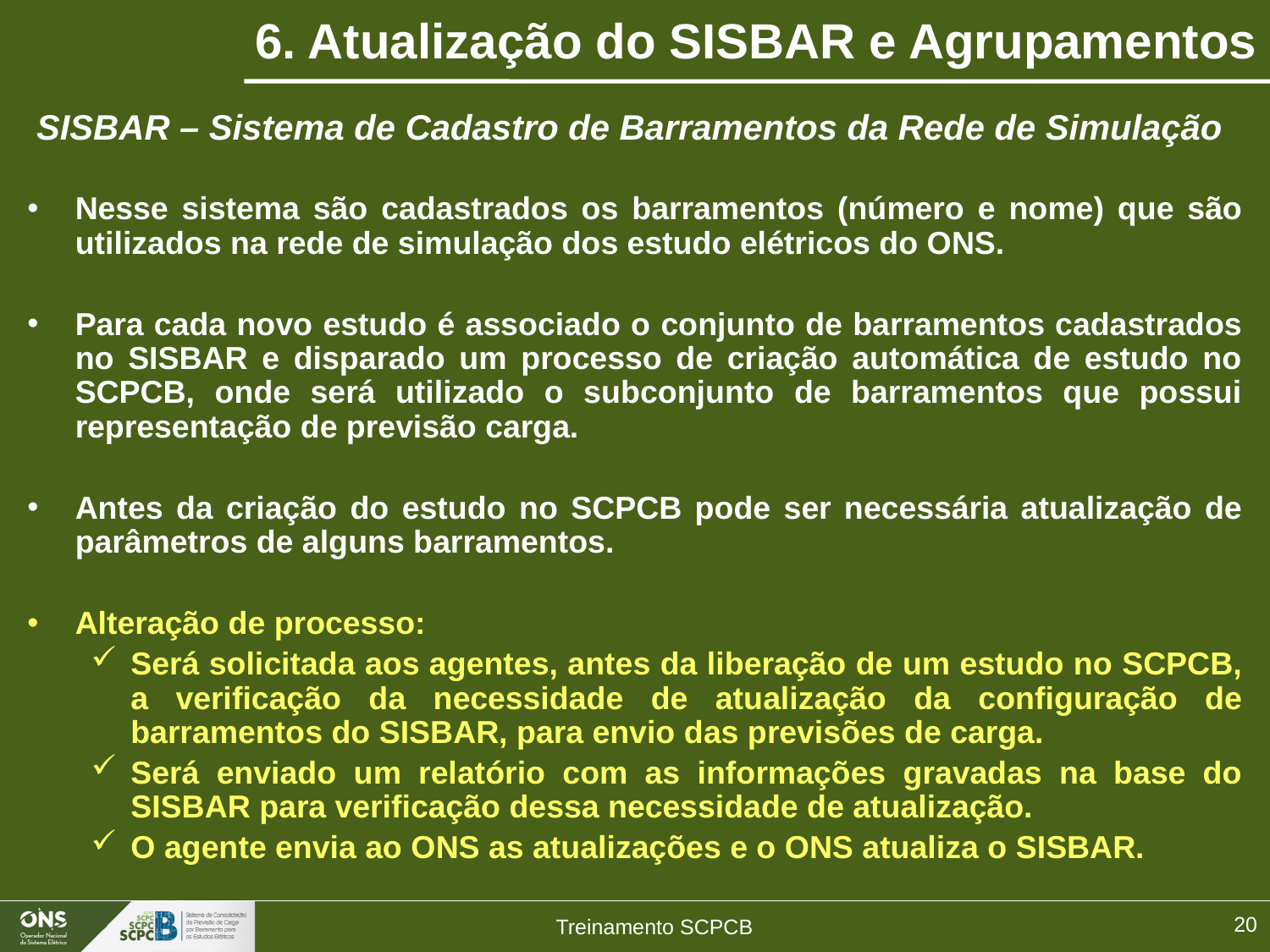

# 6. Atualização do SISBAR e Agrupamentos
SISBAR – Sistema de Cadastro de Barramentos da Rede de Simulação
Nesse sistema são cadastrados os barramentos (número e nome) que são utilizados na rede de simulação dos estudo elétricos do ONS.

Para cada novo estudo é associado o conjunto de barramentos cadastrados no SISBAR e disparado um processo de criação automática de estudo no SCPCB, onde será utilizado o subconjunto de barramentos que possui representação de previsão carga.

Antes da criação do estudo no SCPCB pode ser necessária atualização de parâmetros de alguns barramentos.

Alteração de processo:
Será solicitada aos agentes, antes da liberação de um estudo no SCPCB, a verificação da necessidade de atualização da configuração de barramentos do SISBAR, para envio das previsões de carga.
Será enviado um relatório com as informações gravadas na base do SISBAR para verificação dessa necessidade de atualização.
O agente envia ao ONS as atualizações e o ONS atualiza o SISBAR.